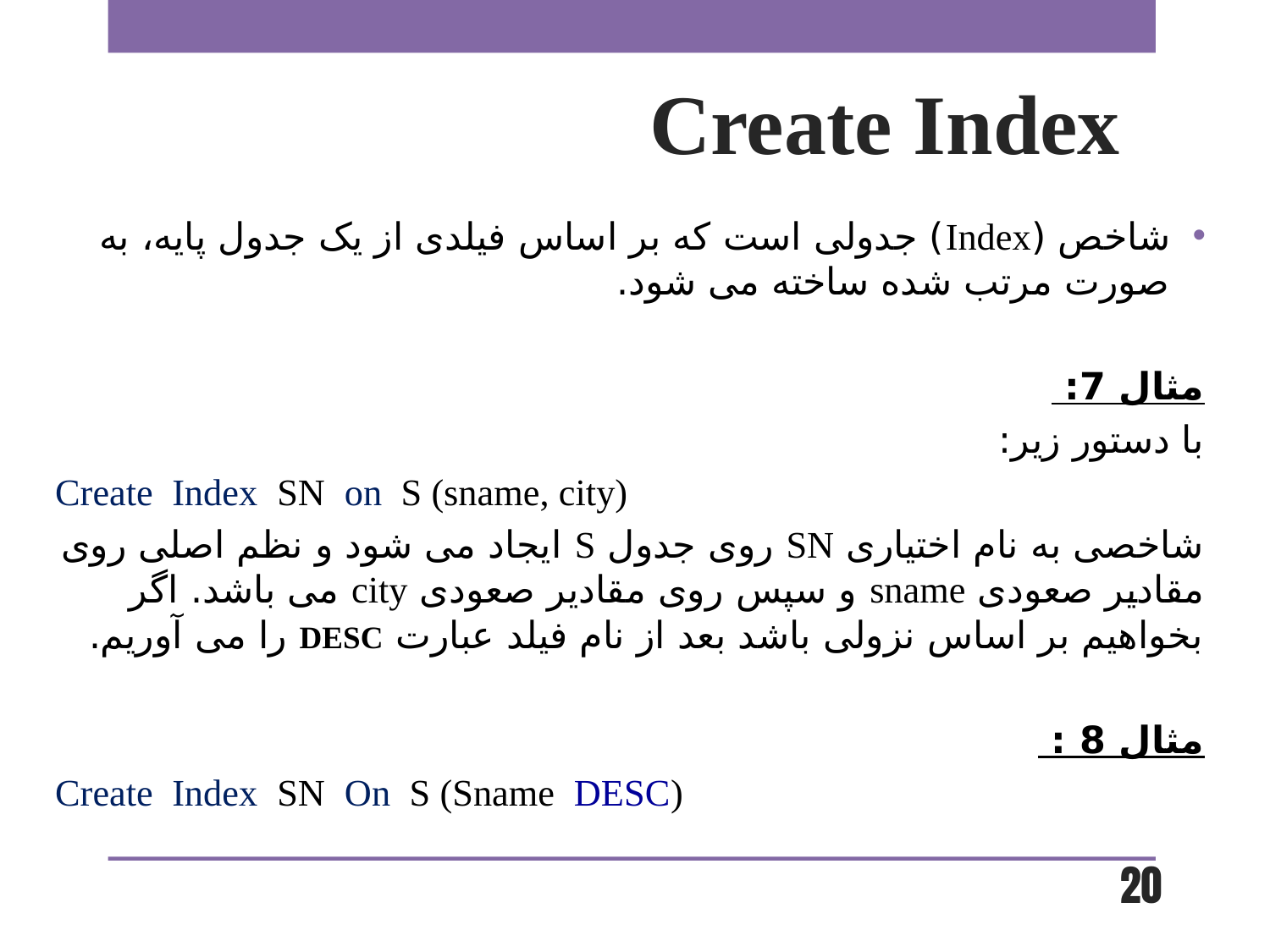

# Create Index
شاخص (Index) جدولی است که بر اساس فیلدی از یک جدول پایه، به صورت مرتب شده ساخته می شود.

مثال 7:
با دستور زیر:
Create  Index  SN  on  S (sname, city)
شاخصی به نام اختیاری SN روی جدول S ایجاد می شود و نظم اصلی روی مقادیر صعودی sname و سپس روی مقادیر صعودی city می باشد. اگر بخواهیم بر اساس نزولی باشد بعد از نام فیلد عبارت DESC را می آوریم.

مثال 8 :
Create  Index  SN  On  S (Sname  DESC)
20